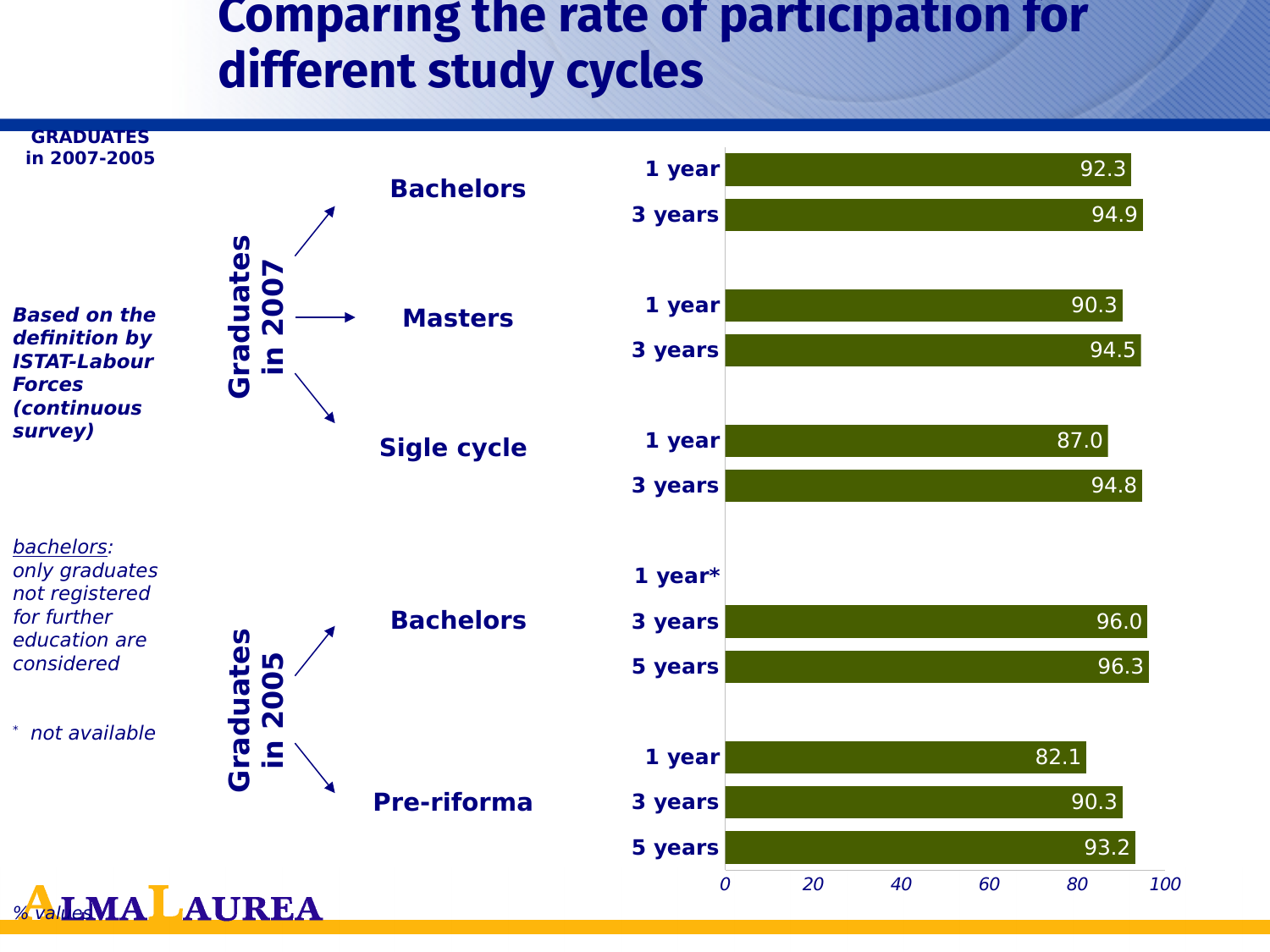

# Comparing the rate of participation for different study cycles
GRADUATES
in 2007-2005

### Chart

| Category |  |
|---|---|
| 5 years | 93.2 |
| 3 years | 90.3 |
| 1 year | 82.1 |
|  | None |
| 5 years | 96.3 |
| 3 years | 96.0 |
| 1 year* | None |
|  | None |
| 3 years | 94.8 |
| 1 year | 87.0 |
|  | None |
| 3 years | 94.5 |
| 1 year | 90.3 |
|  | None |
| 3 years | 94.9 |
| 1 year | 92.3 |
Bachelors
Graduates
in 2007
Masters
Based on the definition by ISTAT-Labour Forces (continuous survey)

bachelors:
only graduates not registered for further education are considered

*  not available

Sigle cycle
Bachelors
Graduates
in 2005
Pre-riforma
% values